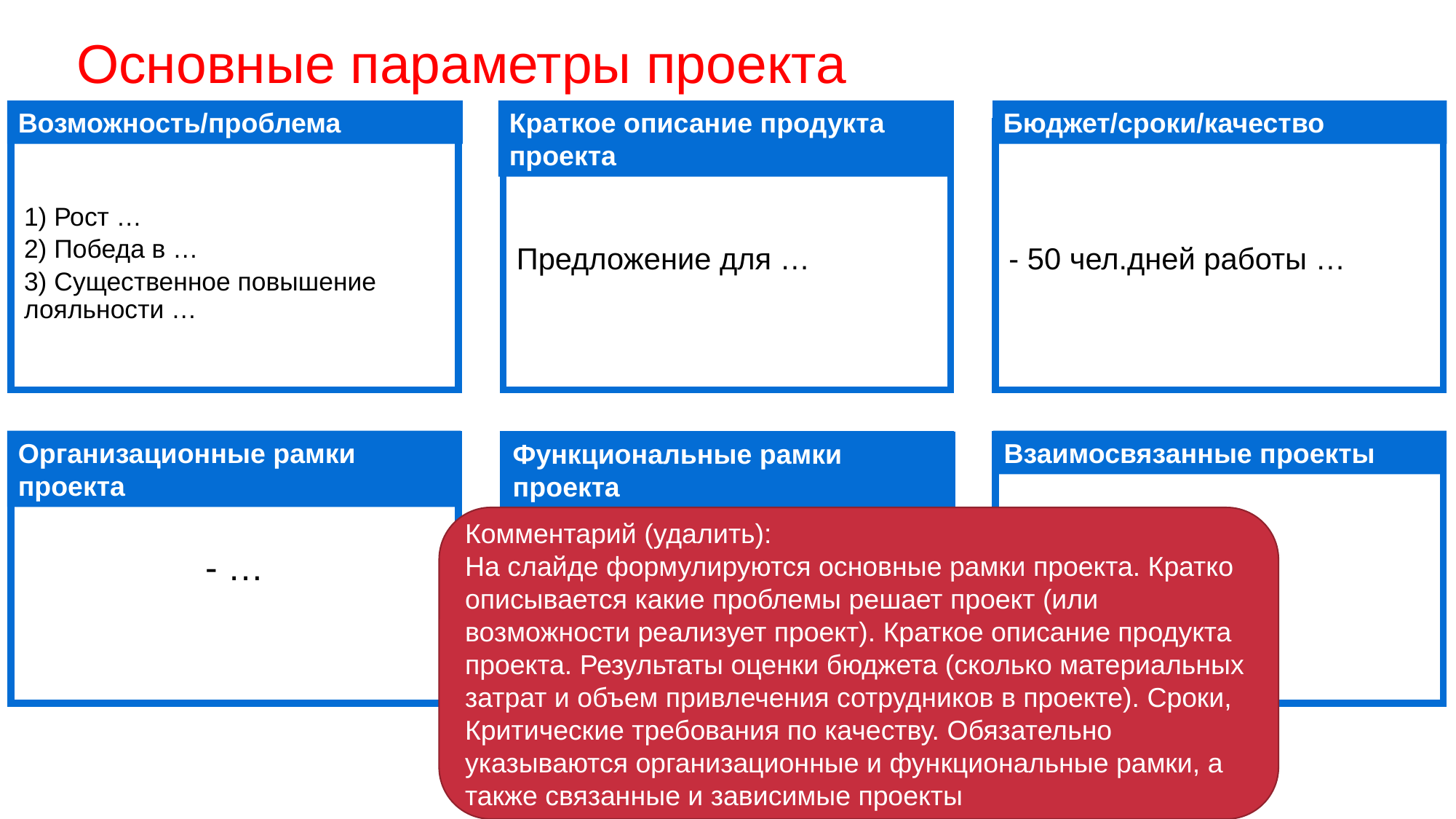

# Основные параметры проекта
Возможность/проблема
Краткое описание продукта проекта
Бюджет/сроки/качество

1) Рост …
2) Победа в …
3) Существенное повышение лояльности …

Предложение для …
- 50 чел.дней работы …
- …
…

Организационные рамки проекта
Взаимосвязанные проекты
Функциональные рамки проекта
Комментарий (удалить):
На слайде формулируются основные рамки проекта. Кратко описывается какие проблемы решает проект (или возможности реализует проект). Краткое описание продукта проекта. Результаты оценки бюджета (сколько материальных затрат и объем привлечения сотрудников в проекте). Сроки, Критические требования по качеству. Обязательно указываются организационные и функциональные рамки, а также связанные и зависимые проекты